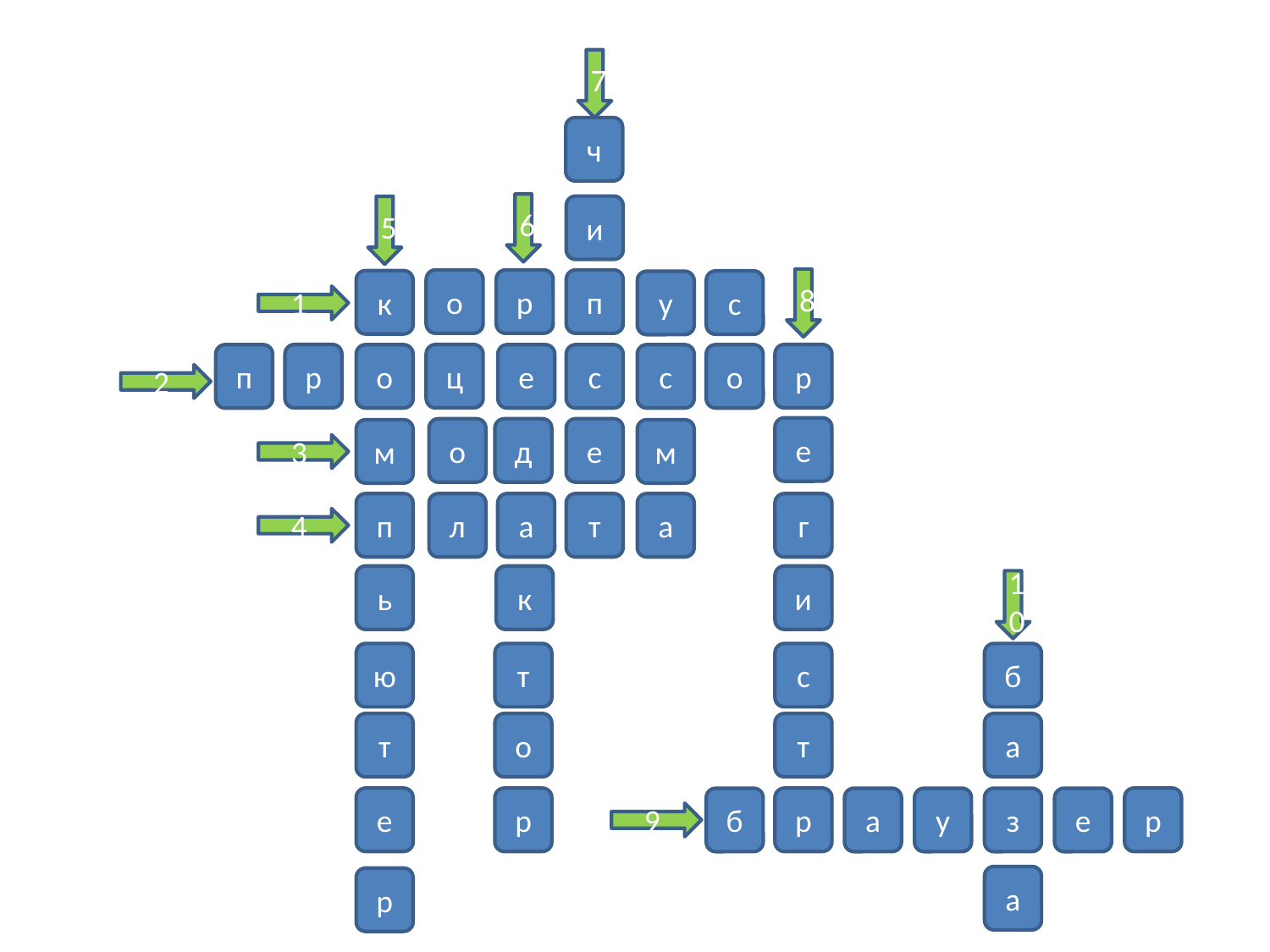

7
ч
6
и
5
8
о
р
п
к
с
у
1
р
ц
р
п
о
е
с
с
о
2
е
о
д
е
м
м
3
п
л
а
т
а
г
4
ь
к
и
10
ю
т
с
б
т
о
т
а
е
р
р
р
б
а
у
з
е
9
а
р